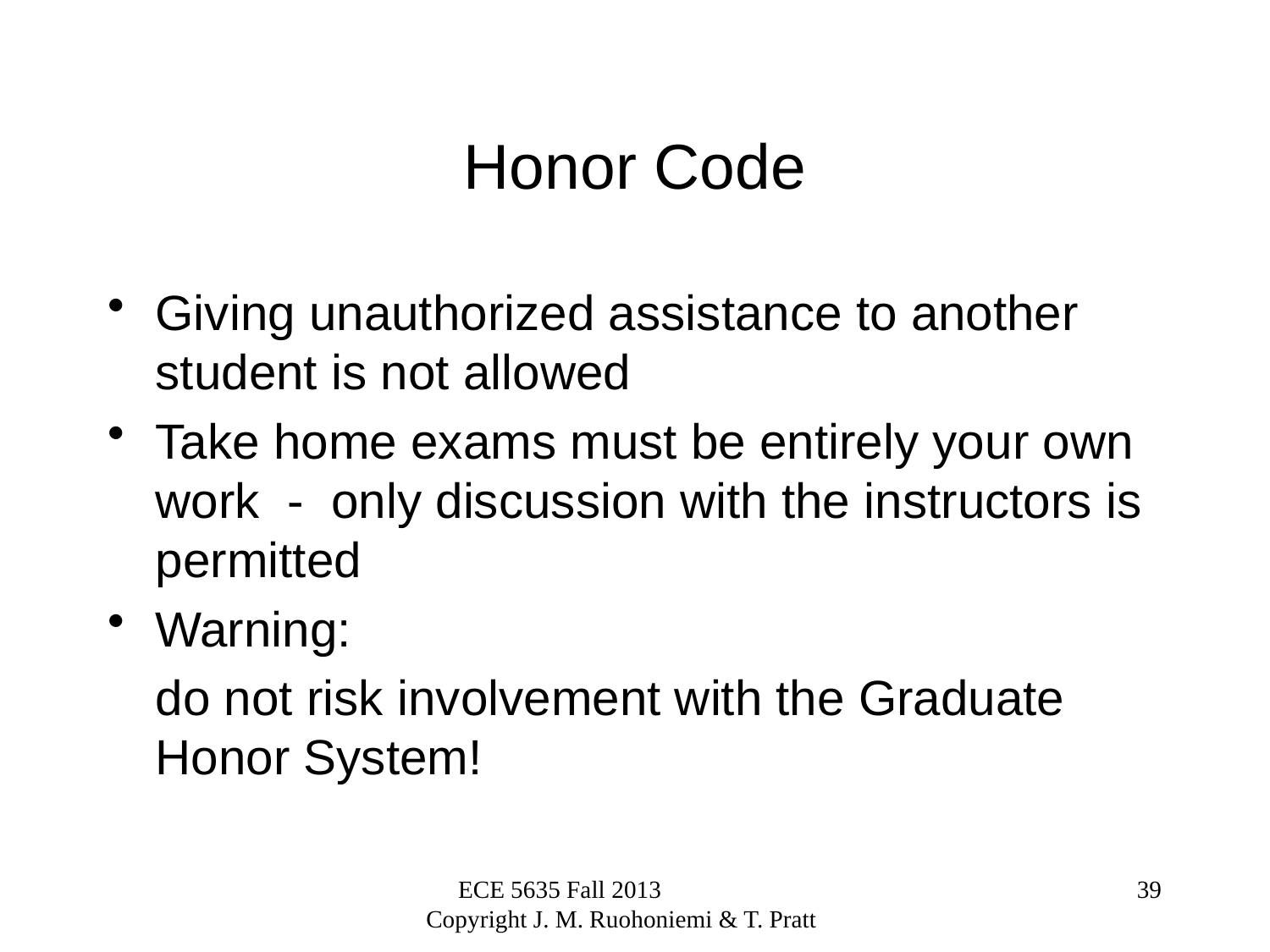

# Honor Code
Giving unauthorized assistance to another student is not allowed
Take home exams must be entirely your own work  -  only discussion with the instructors is permitted
Warning:
	do not risk involvement with the Graduate Honor System!
ECE 5635 Fall 2013                      Copyright J. M. Ruohoniemi & T. Pratt
39